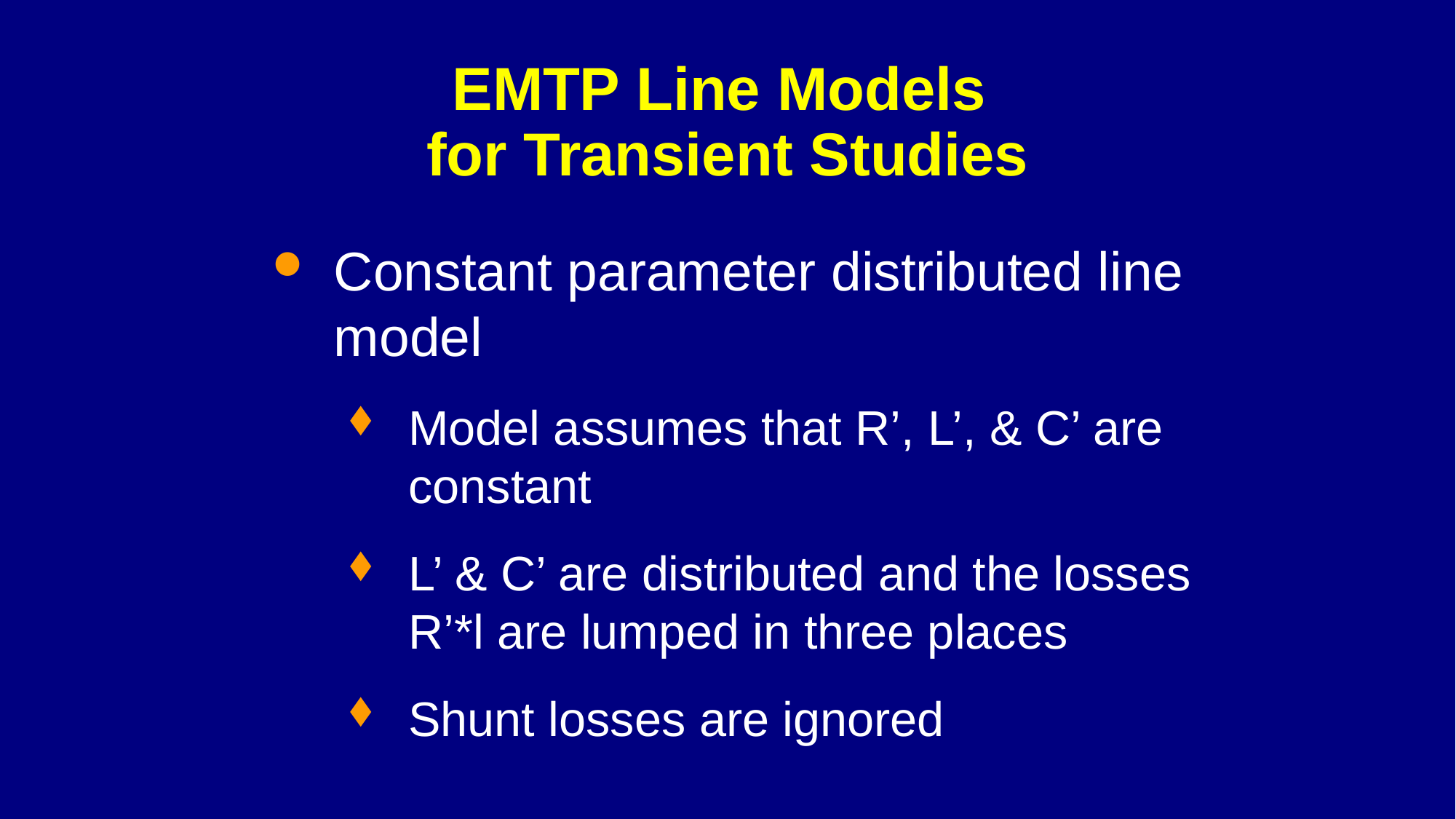

# EMTP Line Models for Transient Studies
Constant parameter distributed line model
Model assumes that R’, L’, & C’ are constant
L’ & C’ are distributed and the losses R’*l are lumped in three places
Shunt losses are ignored